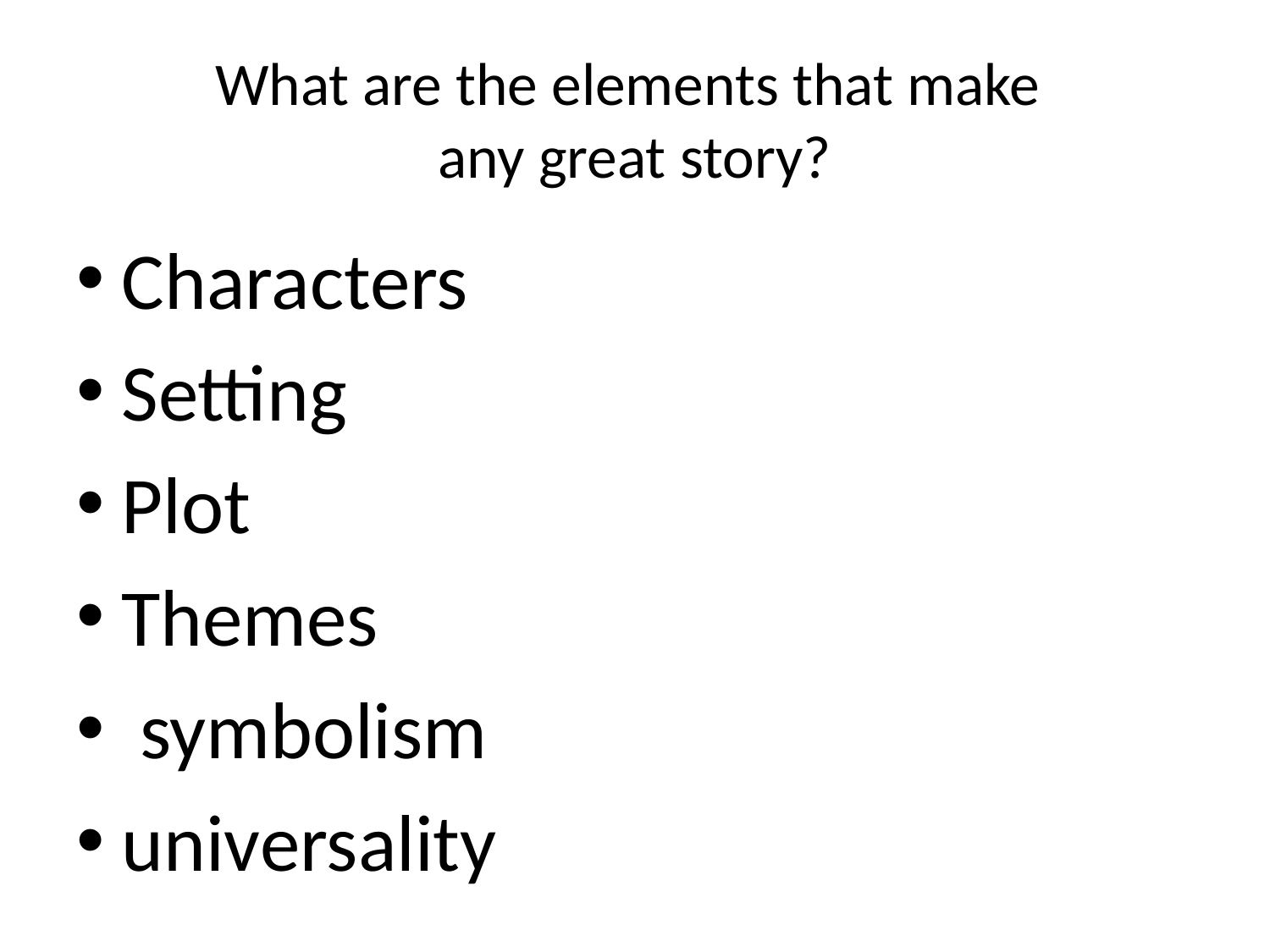

# What are the elements that make any great story?
Characters
Setting
Plot
Themes
 symbolism
universality